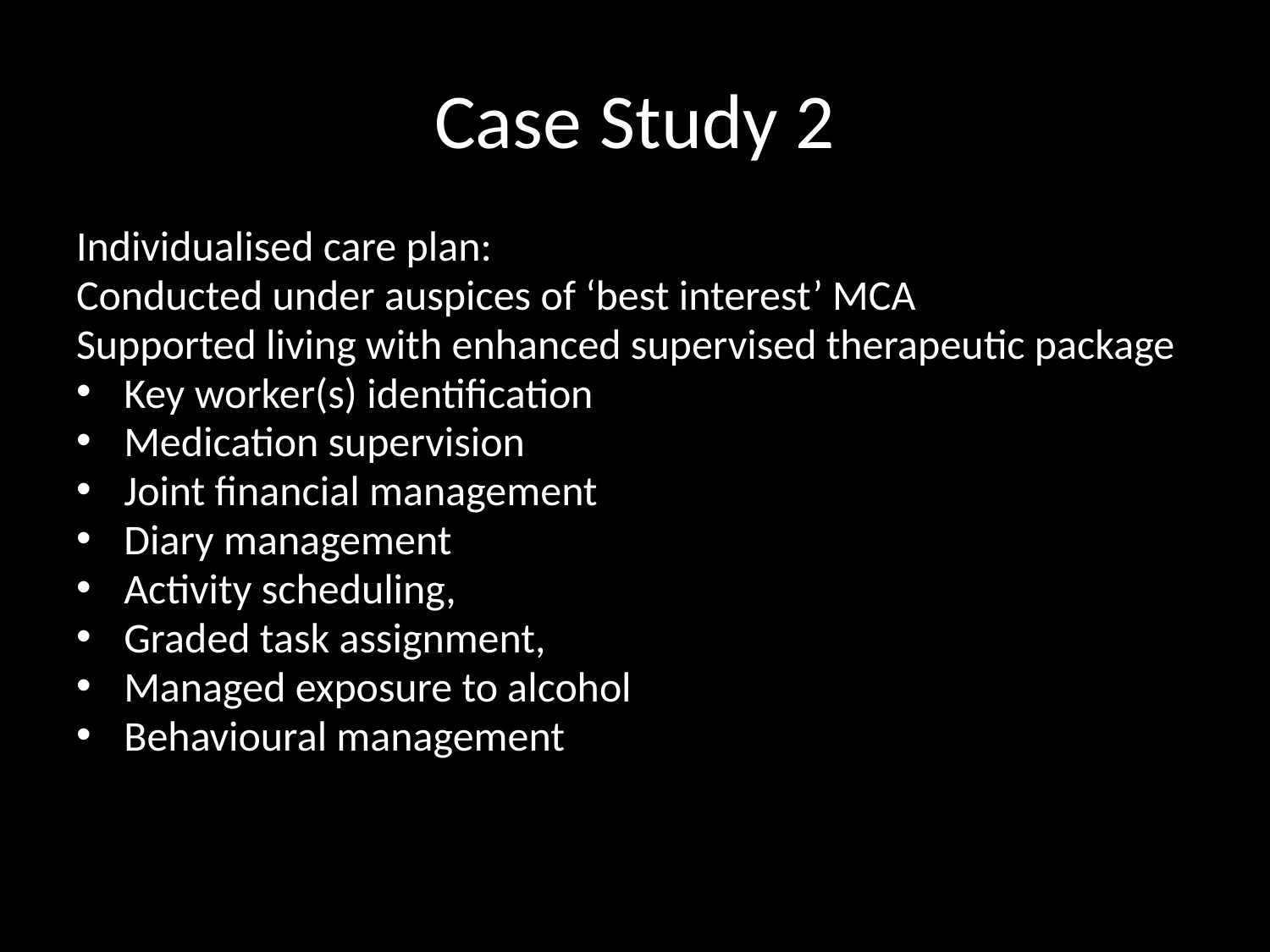

# Case Study 2
Individualised care plan:
Conducted under auspices of ‘best interest’ MCA
Supported living with enhanced supervised therapeutic package
Key worker(s) identification
Medication supervision
Joint financial management
Diary management
Activity scheduling,
Graded task assignment,
Managed exposure to alcohol
Behavioural management